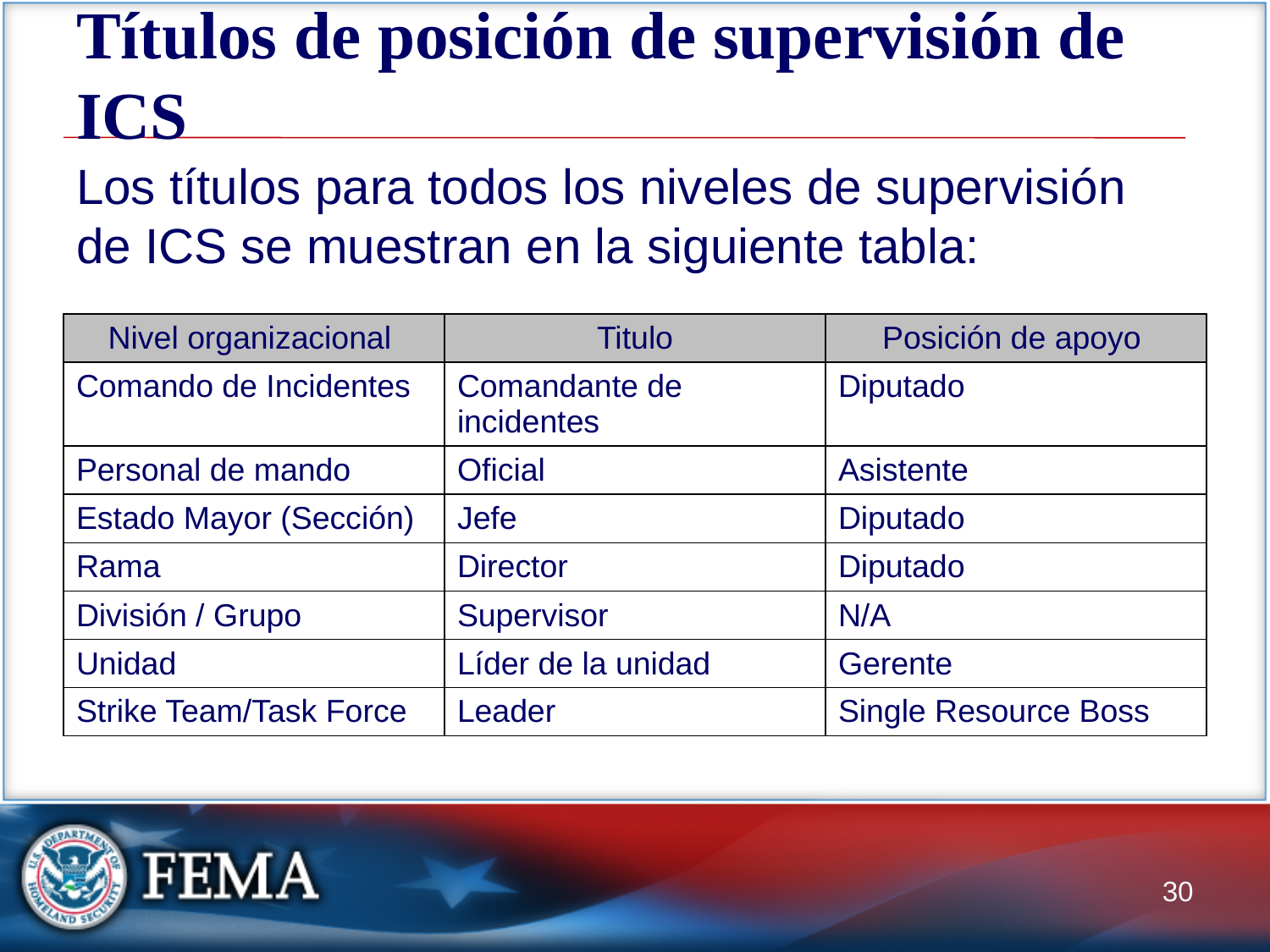

# Títulos de posición de supervisión de ICS
Los títulos para todos los niveles de supervisión de ICS se muestran en la siguiente tabla:
| Nivel organizacional | Titulo | Posición de apoyo |
| --- | --- | --- |
| Comando de Incidentes | Comandante de incidentes | Diputado |
| Personal de mando | Oficial | Asistente |
| Estado Mayor (Sección) | Jefe | Diputado |
| Rama | Director | Diputado |
| División / Grupo | Supervisor | N/A |
| Unidad | Líder de la unidad | Gerente |
| Strike Team/Task Force | Leader | Single Resource Boss |
30